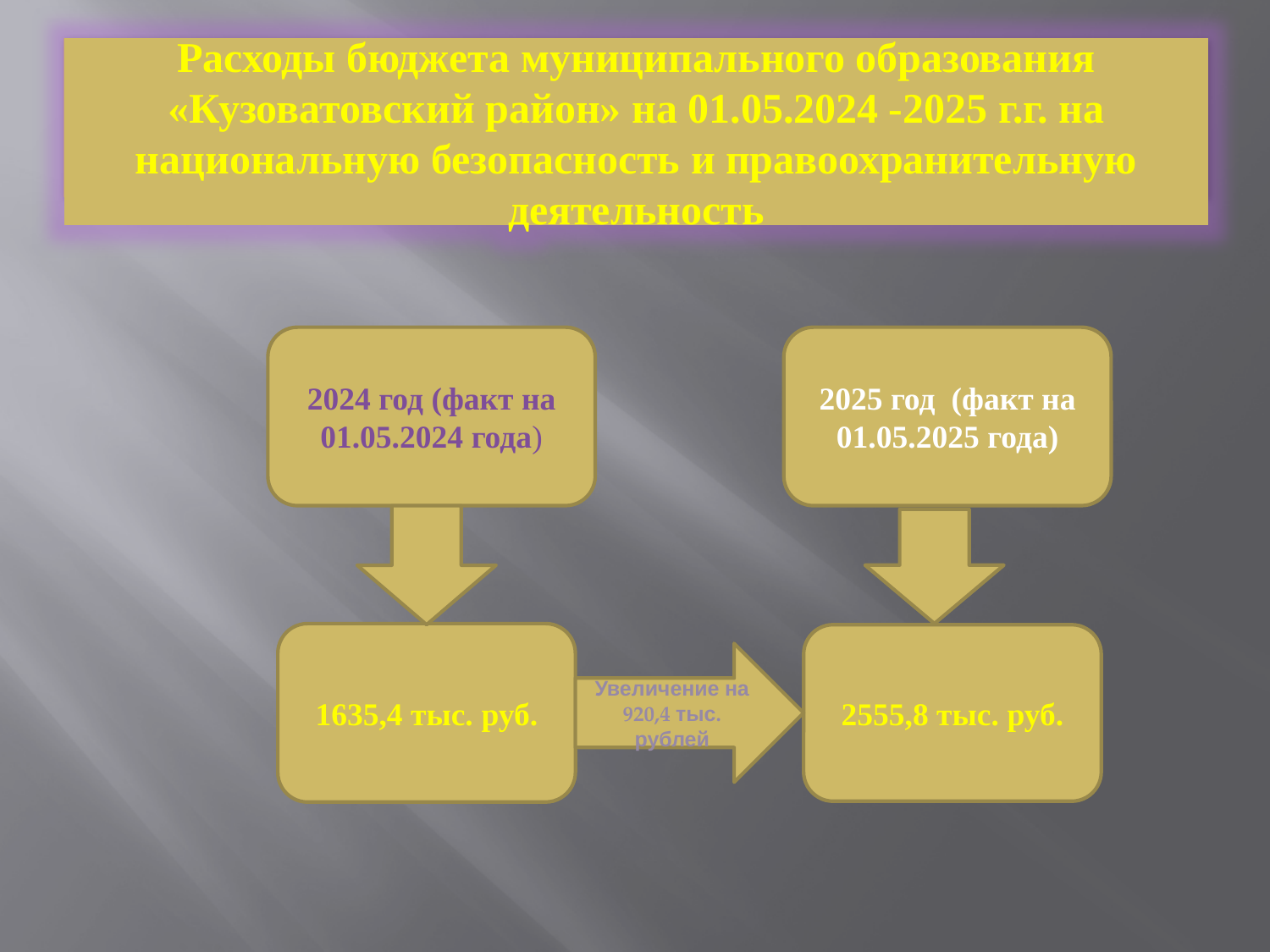

# Расходы бюджета муниципального образования «Кузоватовский район» на 2014 год на социальную политику
Расходы бюджета муниципального образования «Кузоватовский район» на 01.05.2024 -2025 г.г. на национальную безопасность и правоохранительную деятельность
2024 год (факт на 01.05.2024 года)
2025 год  (факт на 01.05.2025 года)

1635,4 тыс. руб.
2555,8 тыс. руб.
Увеличение на 920,4 тыс. рублей